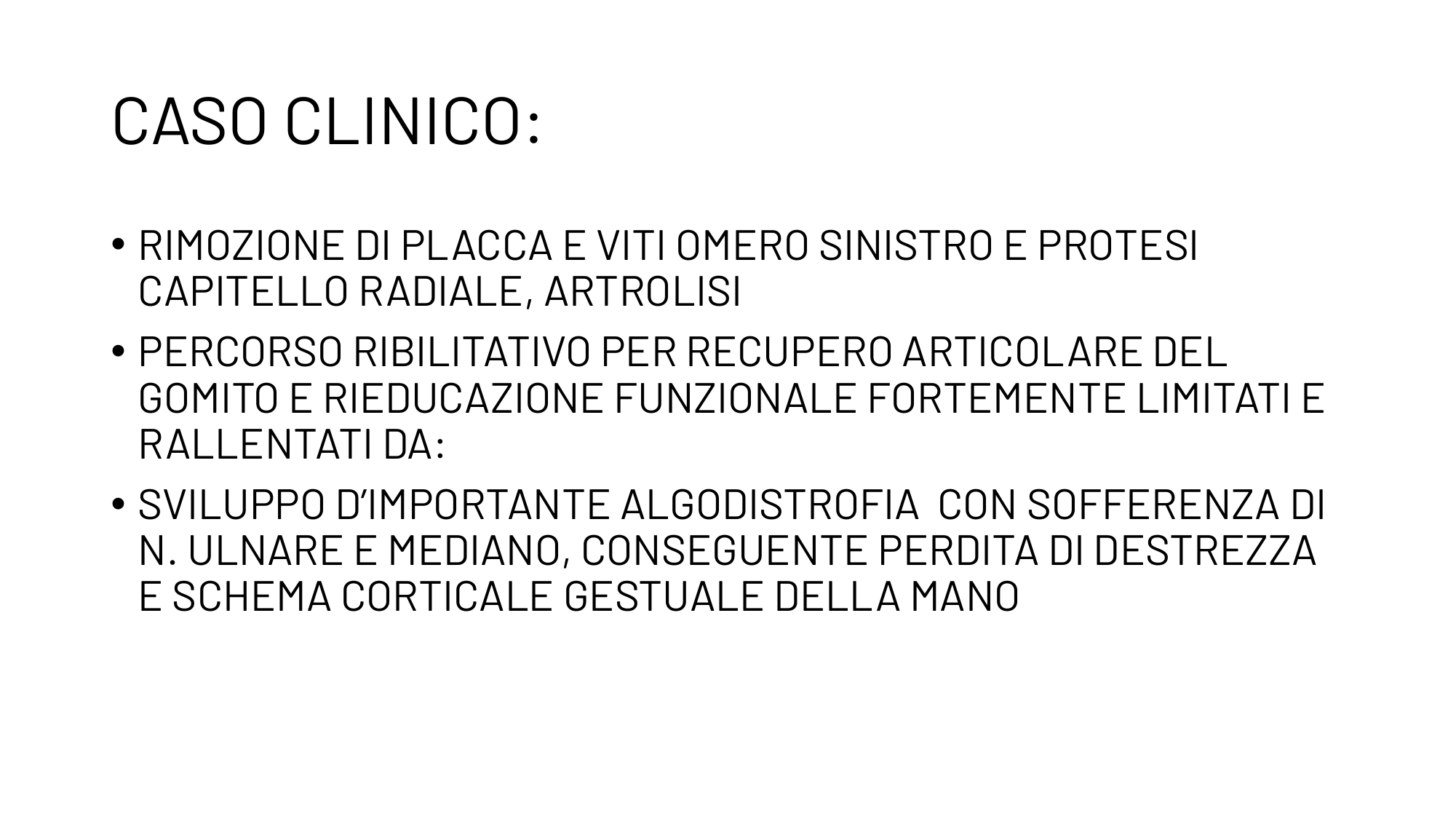

# CASO CLINICO:
RIMOZIONE DI PLACCA E VITI OMERO SINISTRO E PROTESI CAPITELLO RADIALE, ARTROLISI
PERCORSO RIBILITATIVO PER RECUPERO ARTICOLARE DEL GOMITO E RIEDUCAZIONE FUNZIONALE FORTEMENTE LIMITATI E RALLENTATI DA:
SVILUPPO D’IMPORTANTE ALGODISTROFIA  CON SOFFERENZA DI N. ULNARE E MEDIANO, CONSEGUENTE PERDITA DI DESTREZZA E SCHEMA CORTICALE GESTUALE DELLA MANO